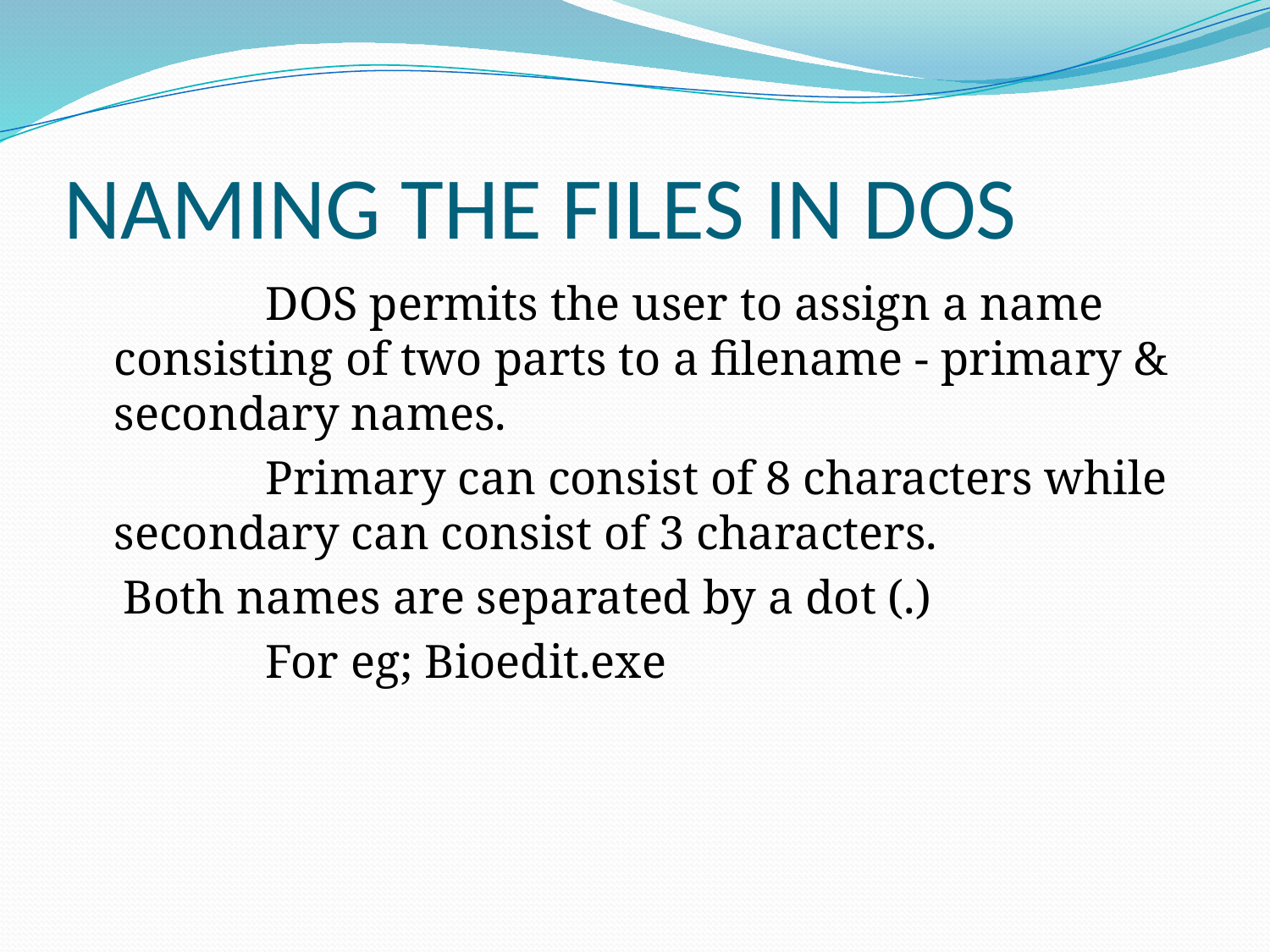

# NAMING THE FILES IN DOS
                DOS permits the user to assign a name consisting of two parts to a filename - primary & secondary names.
                Primary can consist of 8 characters while secondary can consist of 3 characters.
    Both names are separated by a dot (.)
                For eg; Bioedit.exe